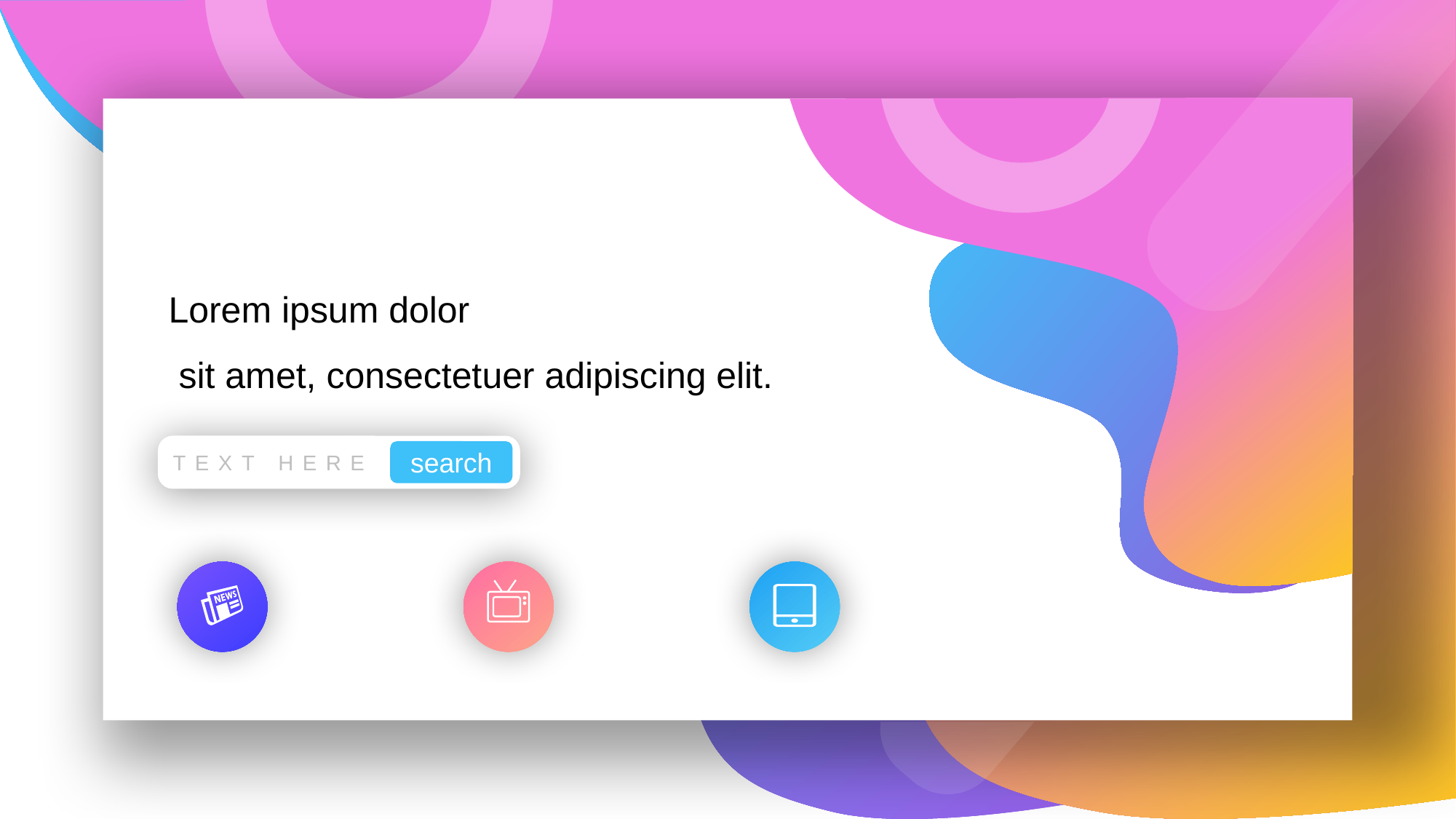

Lorem ipsum dolor
 sit amet, consectetuer adipiscing elit.
TEXT HERE
search